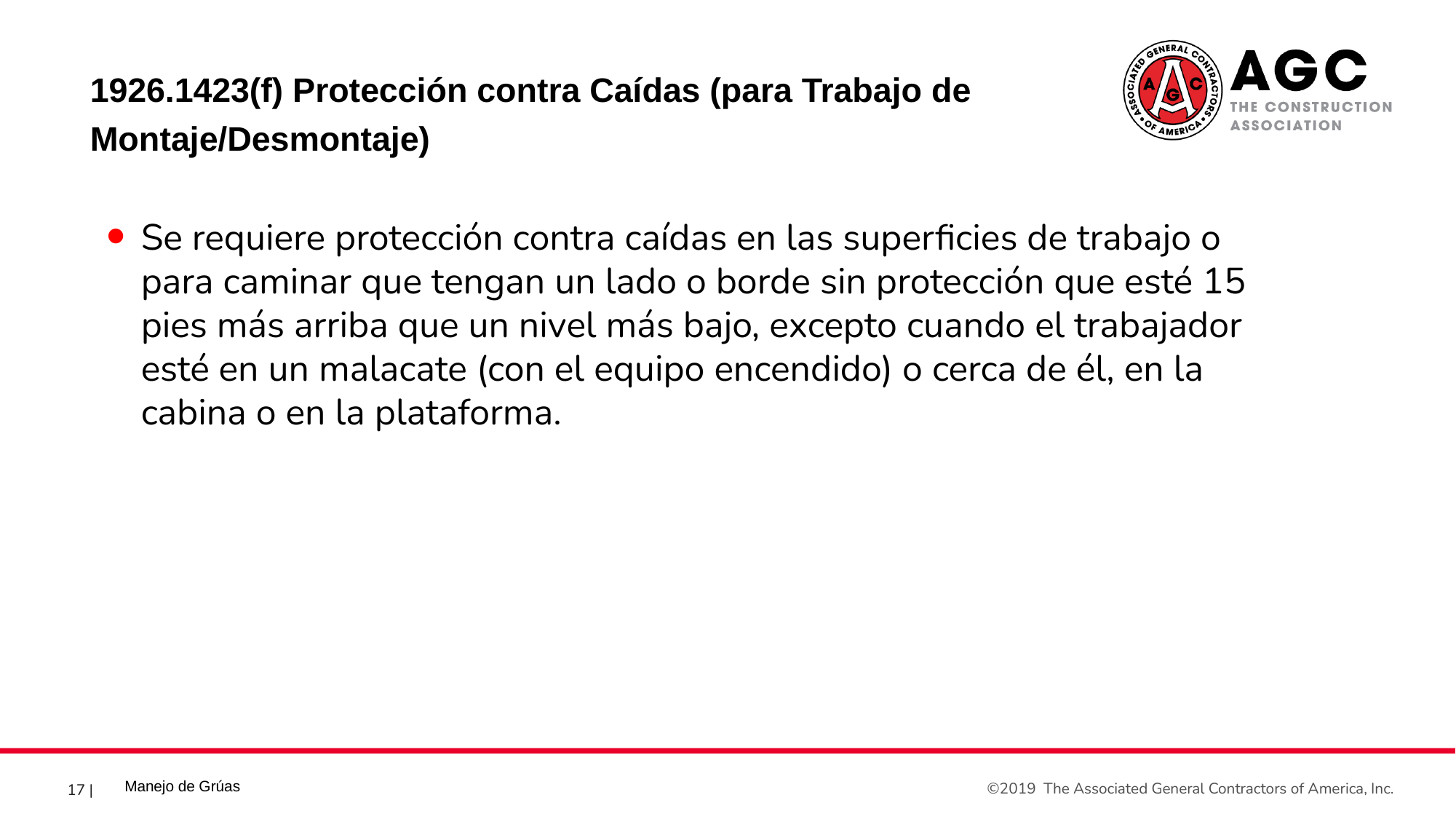

1926.1423(f) Protección contra Caídas (para Trabajo de Montaje/Desmontaje)

Se requiere protección contra caídas en las superficies de trabajo o para caminar que tengan un lado o borde sin protección que esté 15 pies más arriba que un nivel más bajo, excepto cuando el trabajador esté en un malacate (con el equipo encendido) o cerca de él, en la cabina o en la plataforma.
Manejo de Grúas